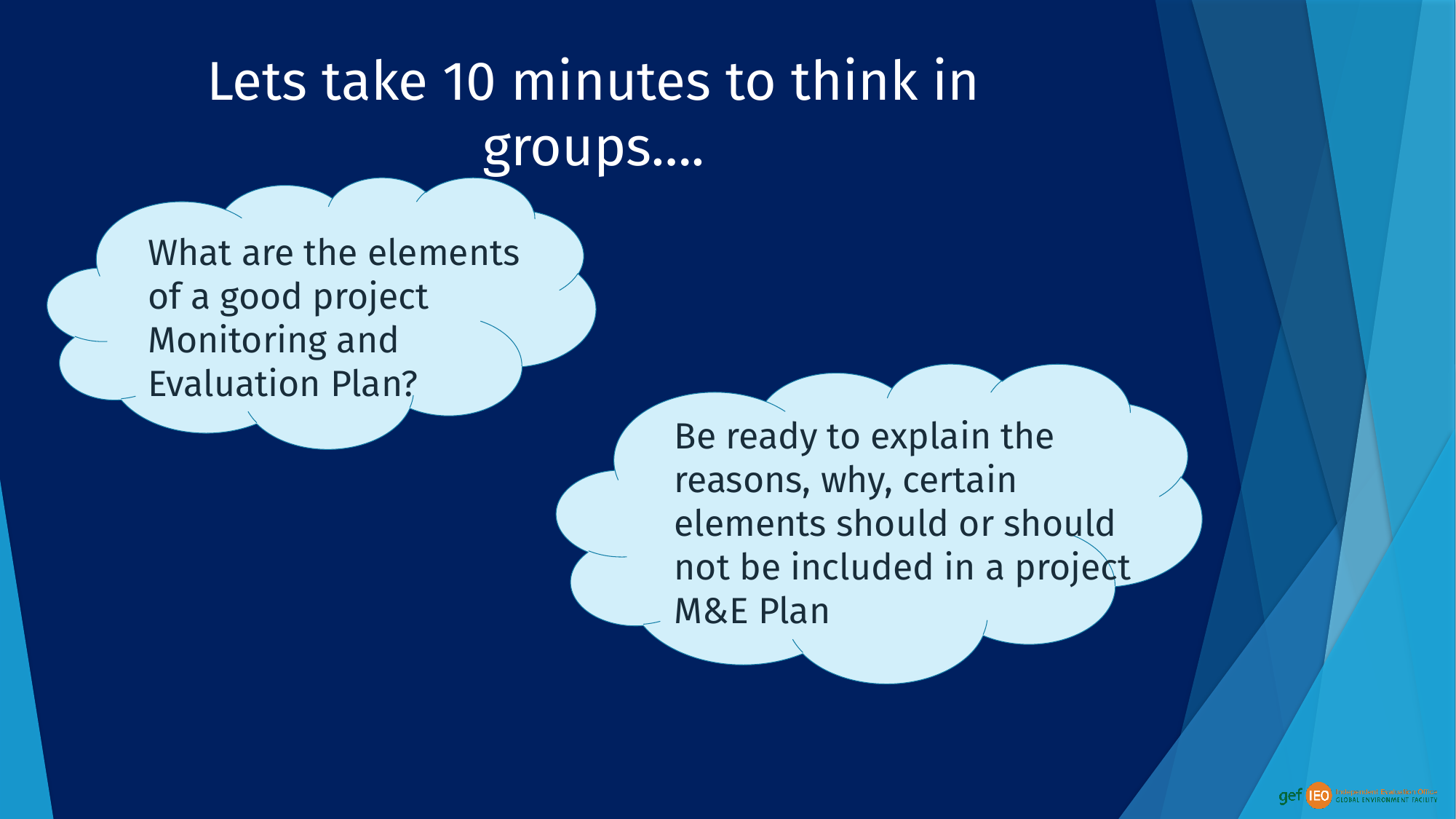

# Lets take 10 minutes to think in groups….

What are the elements of a good project Monitoring and Evaluation Plan?

Be ready to explain the reasons, why, certain elements should or should not be included in a project M&E Plan